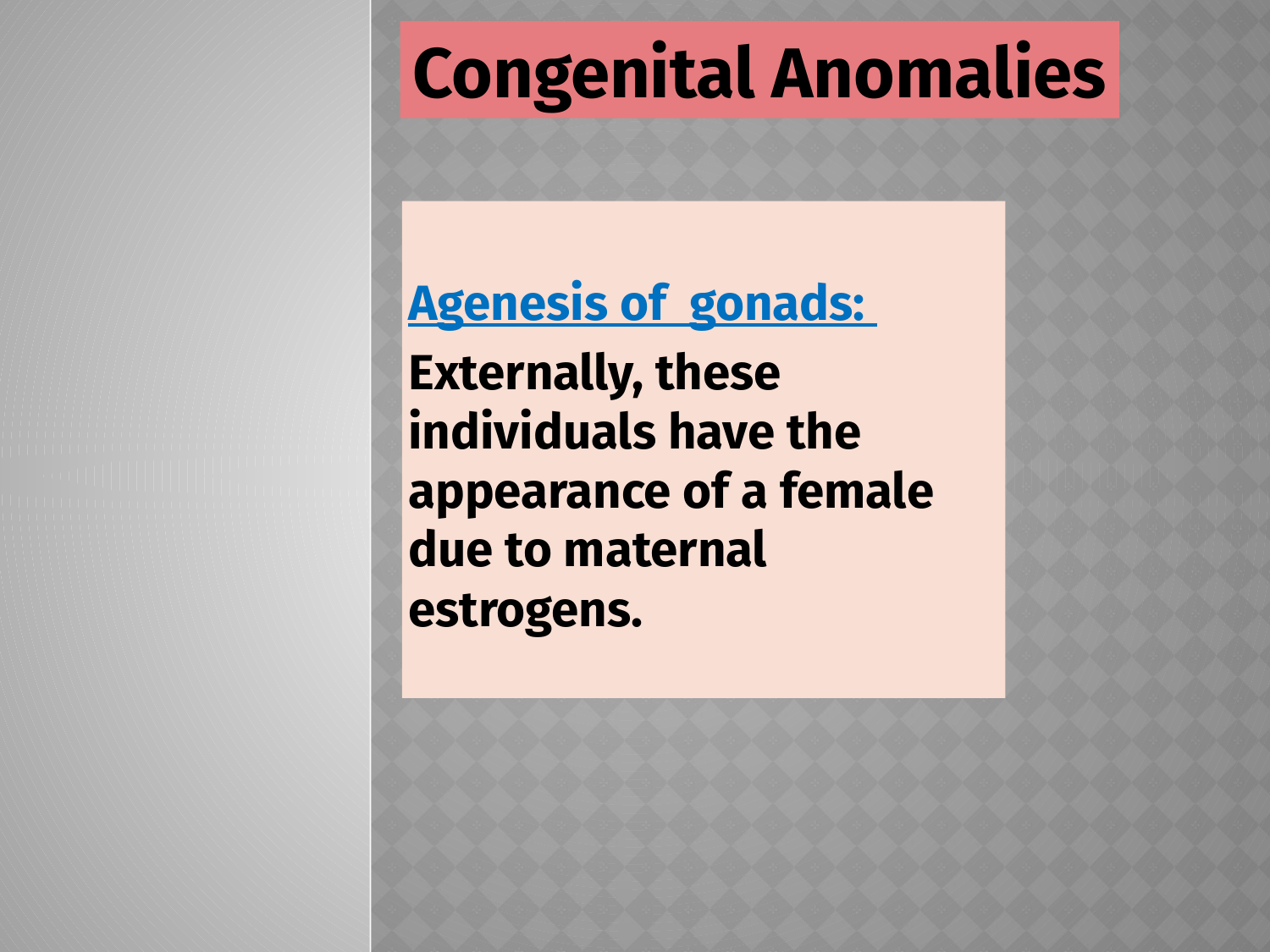

Congenital Anomalies

Agenesis of  gonads:
Externally, these individuals have the appearance of a female due to maternal estrogens.